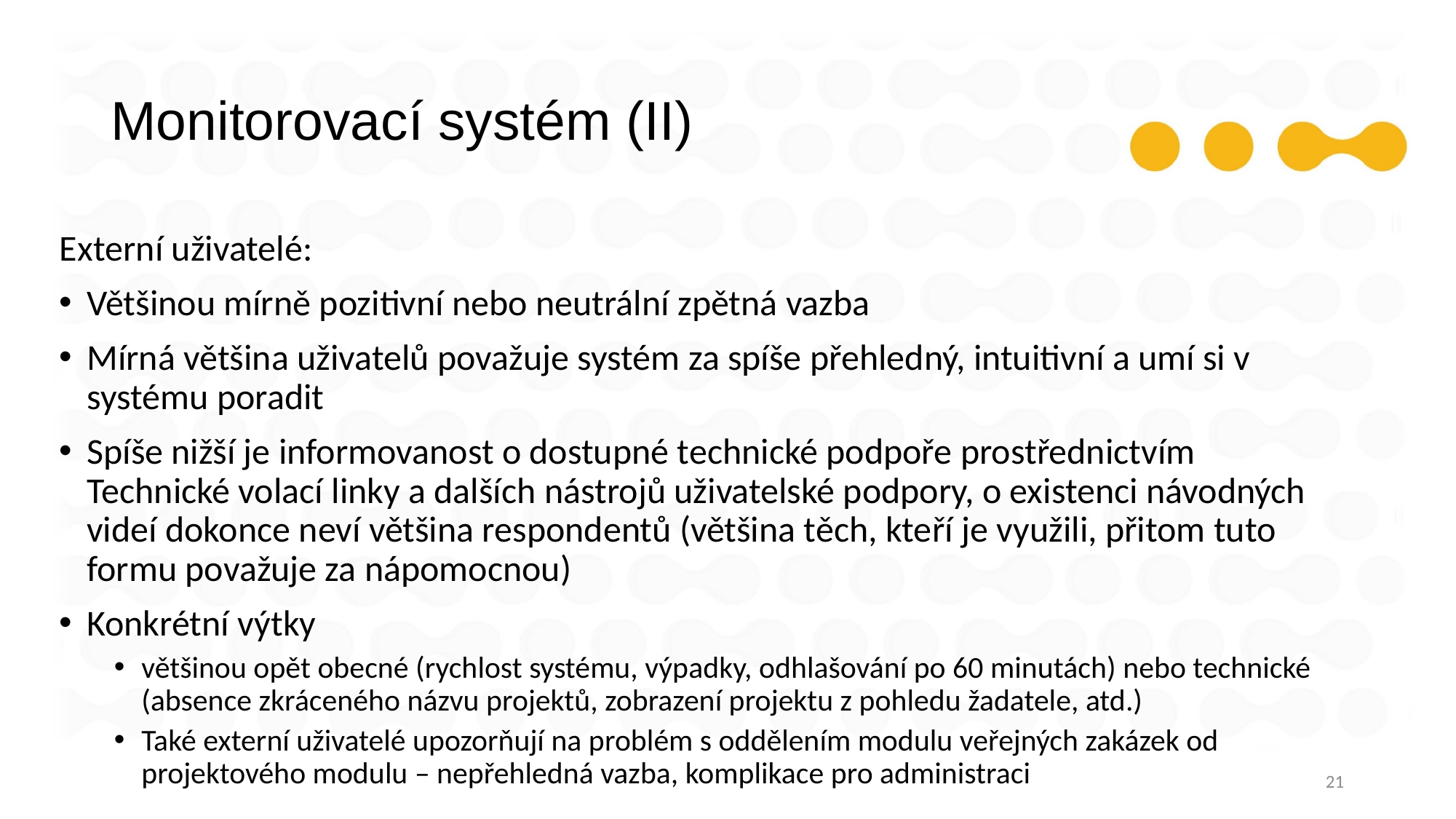

# Monitorovací systém (II)
Externí uživatelé:
Většinou mírně pozitivní nebo neutrální zpětná vazba
Mírná většina uživatelů považuje systém za spíše přehledný, intuitivní a umí si v systému poradit
Spíše nižší je informovanost o dostupné technické podpoře prostřednictvím Technické volací linky a dalších nástrojů uživatelské podpory, o existenci návodných videí dokonce neví většina respondentů (většina těch, kteří je využili, přitom tuto formu považuje za nápomocnou)
Konkrétní výtky
většinou opět obecné (rychlost systému, výpadky, odhlašování po 60 minutách) nebo technické (absence zkráceného názvu projektů, zobrazení projektu z pohledu žadatele, atd.)
Také externí uživatelé upozorňují na problém s oddělením modulu veřejných zakázek od projektového modulu – nepřehledná vazba, komplikace pro administraci

21